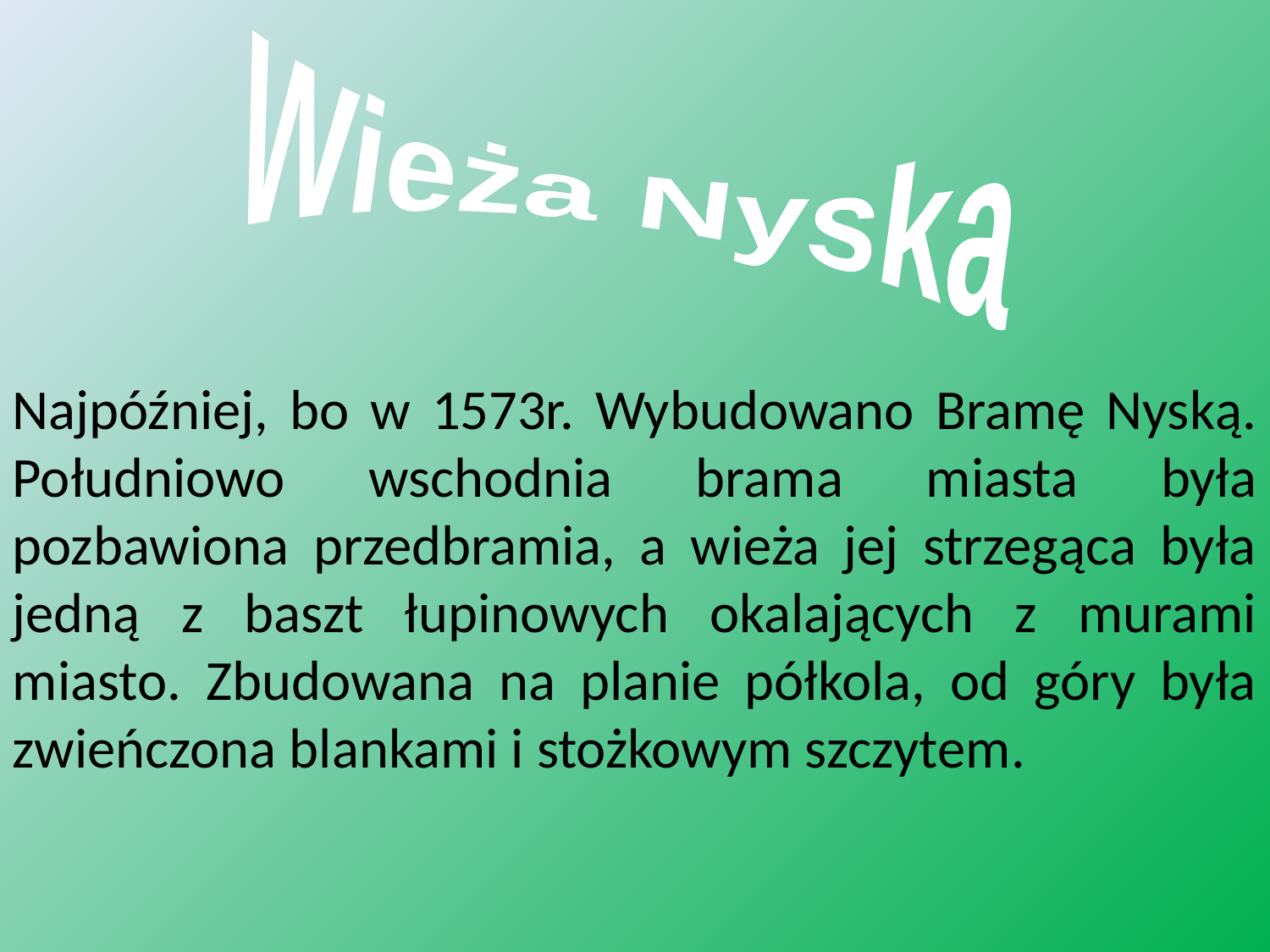

Wieża Nyska
Najpóźniej, bo w 1573r. Wybudowano Bramę Nyską. Południowo wschodnia brama miasta była pozbawiona przedbramia, a wieża jej strzegąca była jedną z baszt łupinowych okalających z murami miasto. Zbudowana na planie półkola, od góry była zwieńczona blankami i stożkowym szczytem.